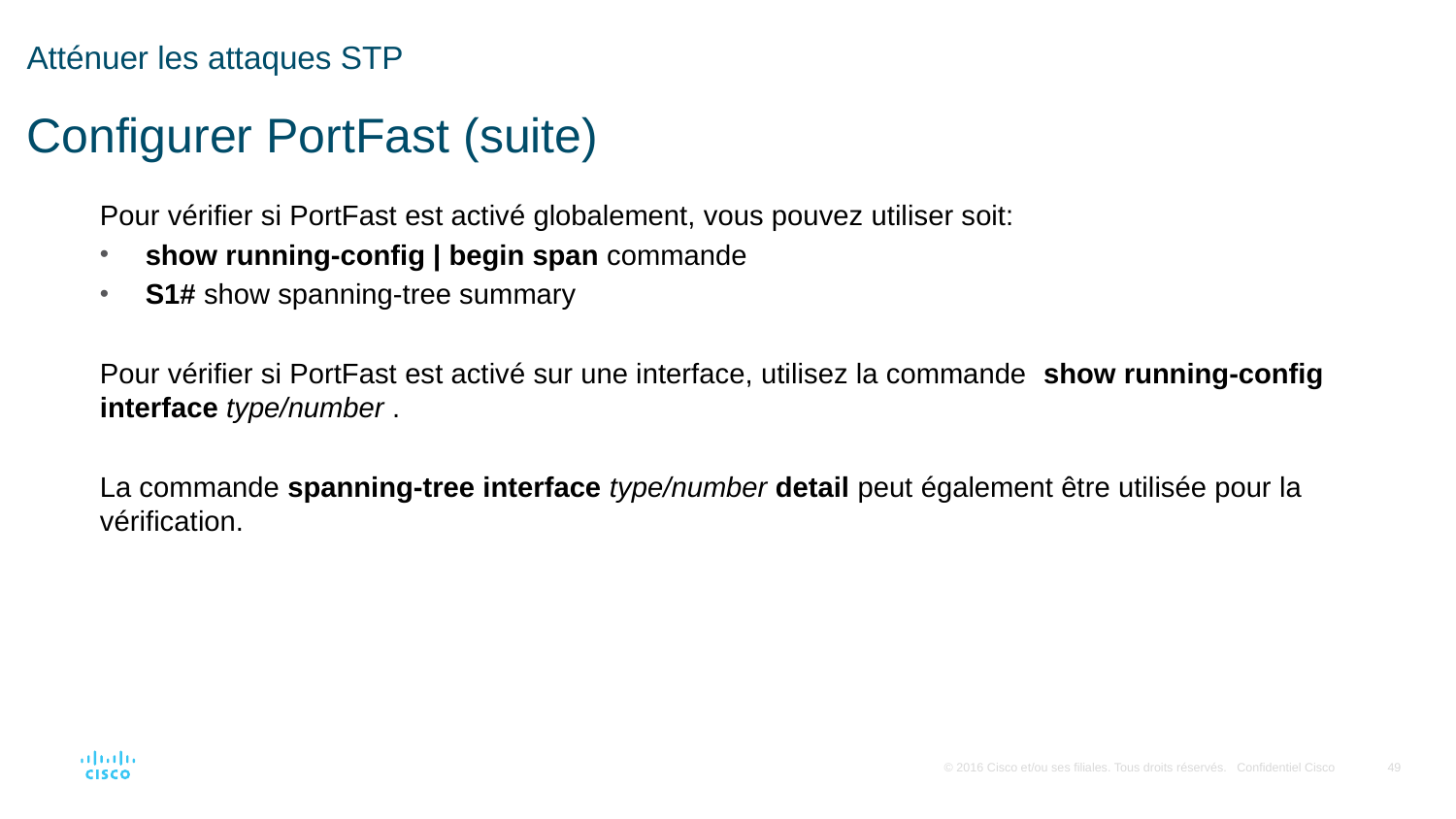

# Atténuer les attaques STP Configurer PortFast (suite)
Pour vérifier si PortFast est activé globalement, vous pouvez utiliser soit:
show running-config | begin span commande
S1# show spanning-tree summary

Pour vérifier si PortFast est activé sur une interface, utilisez la commande  show running-config interface type/number .

La commande spanning-tree interface type/number detail peut également être utilisée pour la vérification.